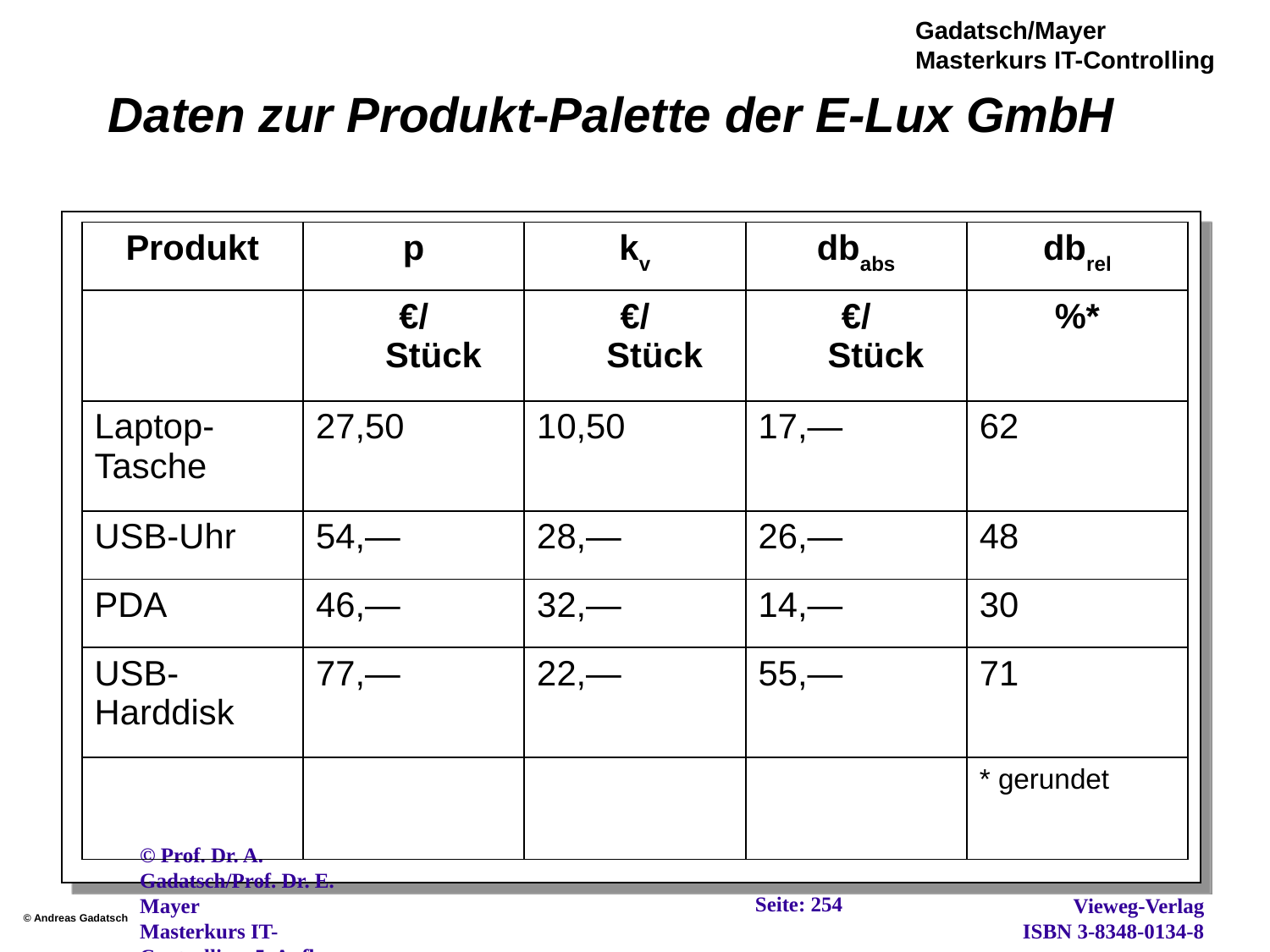

# Daten zur Produkt-Palette der E-Lux GmbH
| Produkt | p | kv | dbabs | dbrel |
| --- | --- | --- | --- | --- |
|  | €/ Stück | €/ Stück | €/ Stück | %\* |
| Laptop-Tasche | 27,50 | 10,50 | 17,— | 62 |
| USB-Uhr | 54,— | 28,— | 26,— | 48 |
| PDA | 46,— | 32,— | 14,— | 30 |
| USB-Harddisk | 77,— | 22,— | 55,— | 71 |
|  |  |  |  | \* gerundet |

Seite: 254

© Prof. Dr. A. Gadatsch/Prof. Dr. E. Mayer
Masterkurs IT-Controlling, 5. Aufl., Wiesbaden, 2012